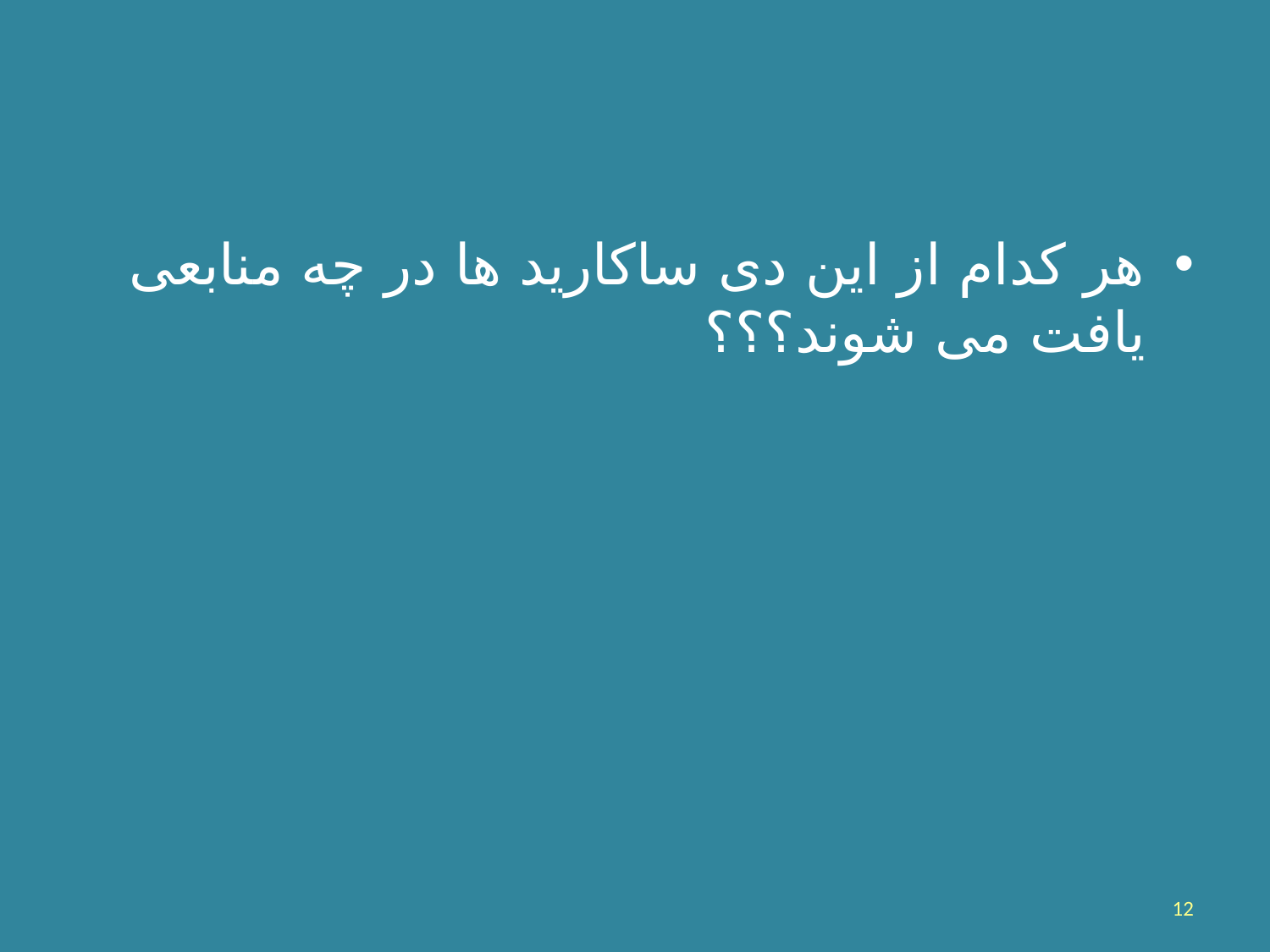

#
هر کدام از این دی ساکارید ها در چه منابعی یافت می شوند؟؟؟
12